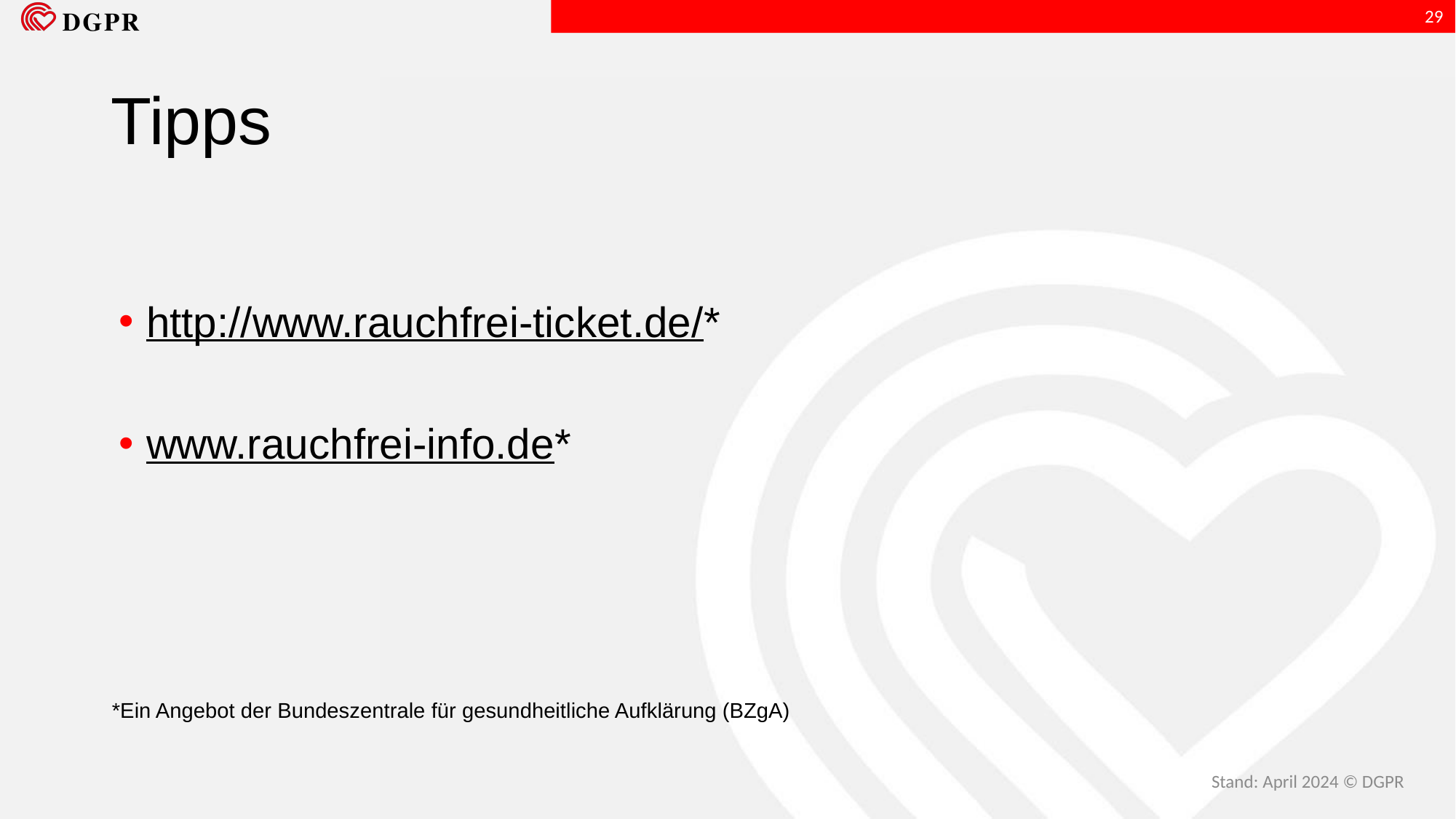

29
# Tipps
http://www.rauchfrei-ticket.de/*

www.rauchfrei-info.de*

*Ein Angebot der Bundeszentrale für gesundheitliche Aufklärung (BZgA)
Stand: April 2024 © DGPR